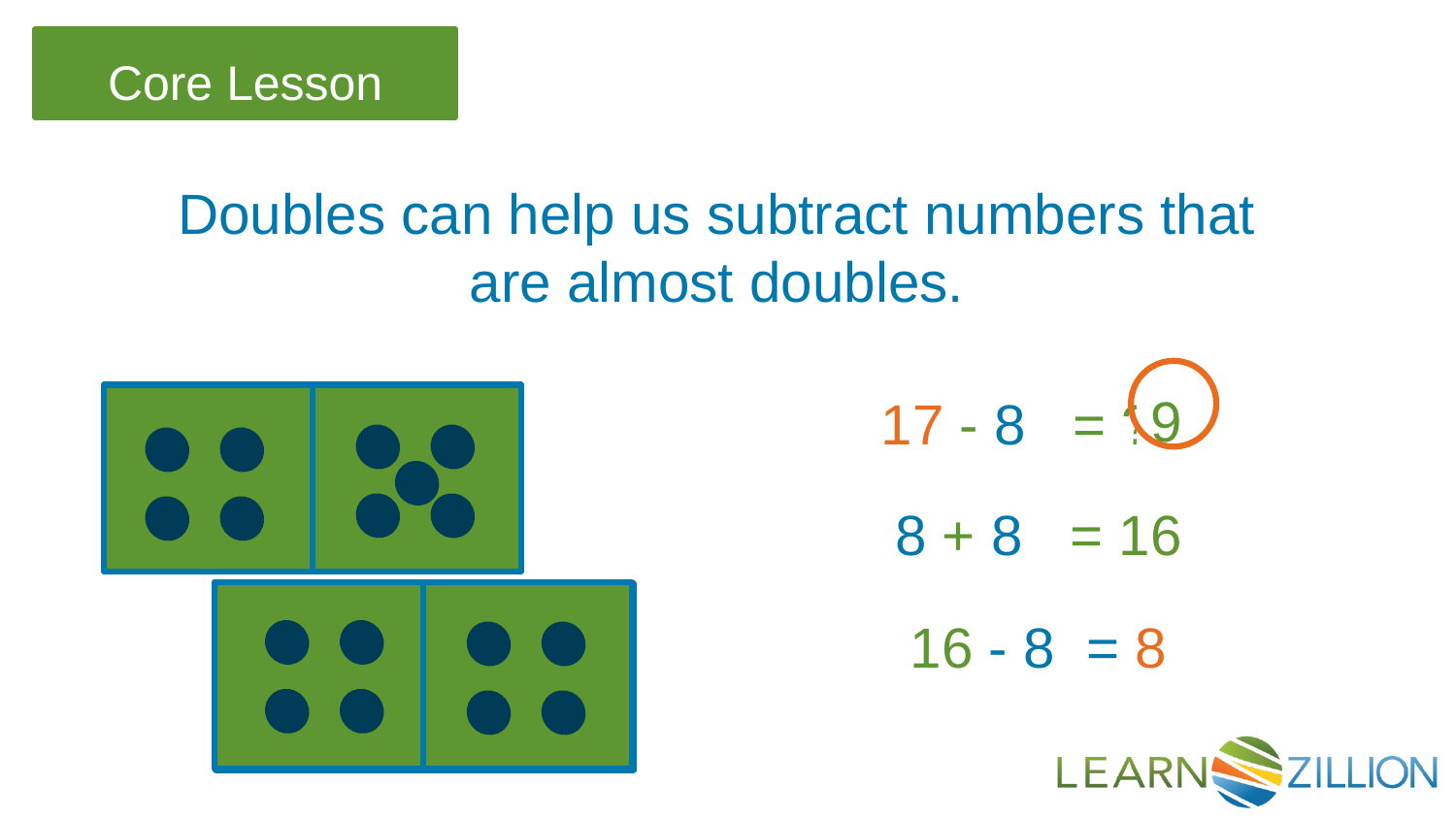

Doubles can help us subtract numbers that are almost doubles.

9
17 - 8   = ?

8 + 8   = 16

16 - 8  = 8